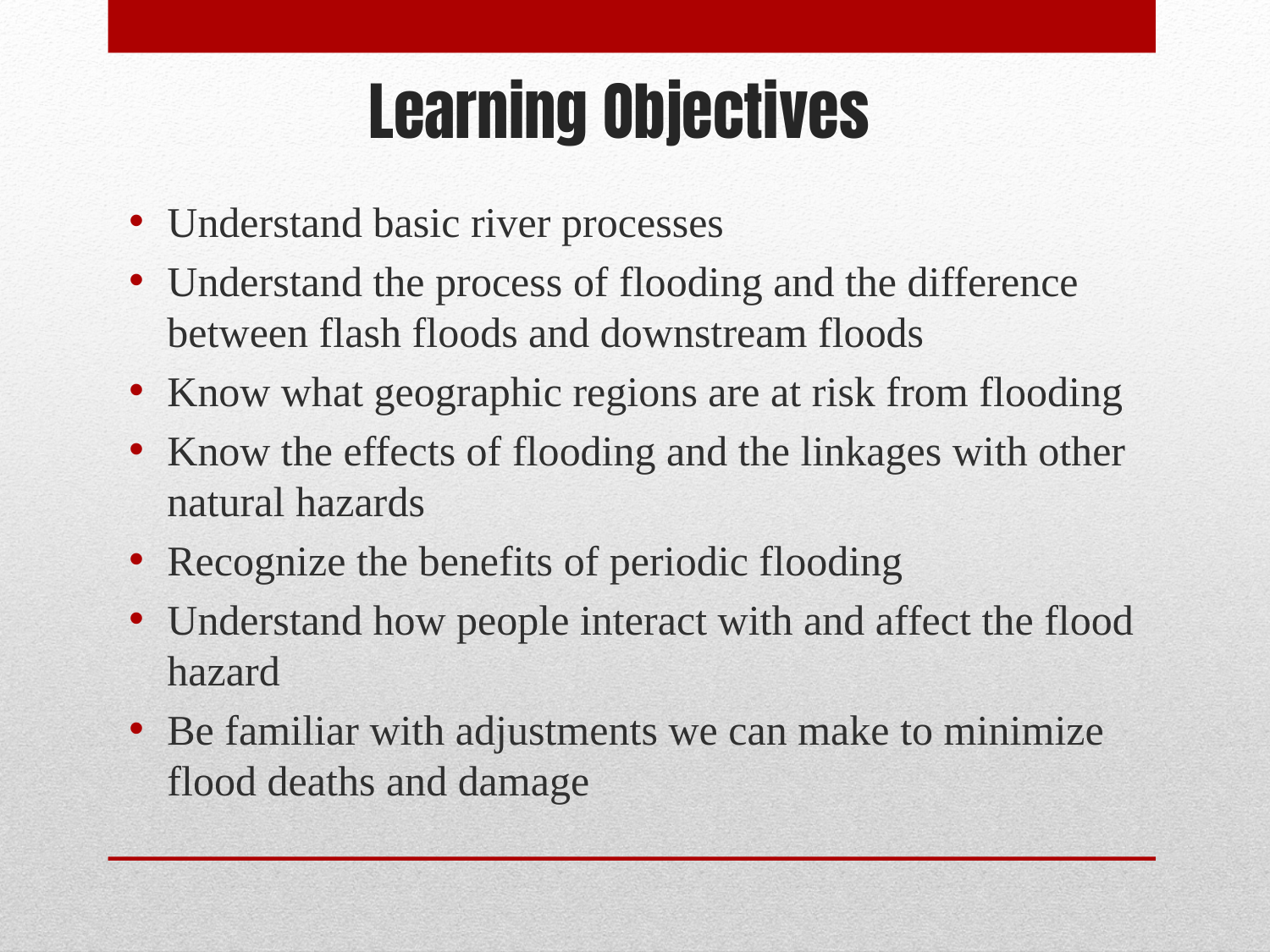

Learning Objectives
Understand basic river processes
Understand the process of flooding and the difference between flash floods and downstream floods
Know what geographic regions are at risk from flooding
Know the effects of flooding and the linkages with other natural hazards
Recognize the benefits of periodic flooding
Understand how people interact with and affect the flood hazard
Be familiar with adjustments we can make to minimize flood deaths and damage